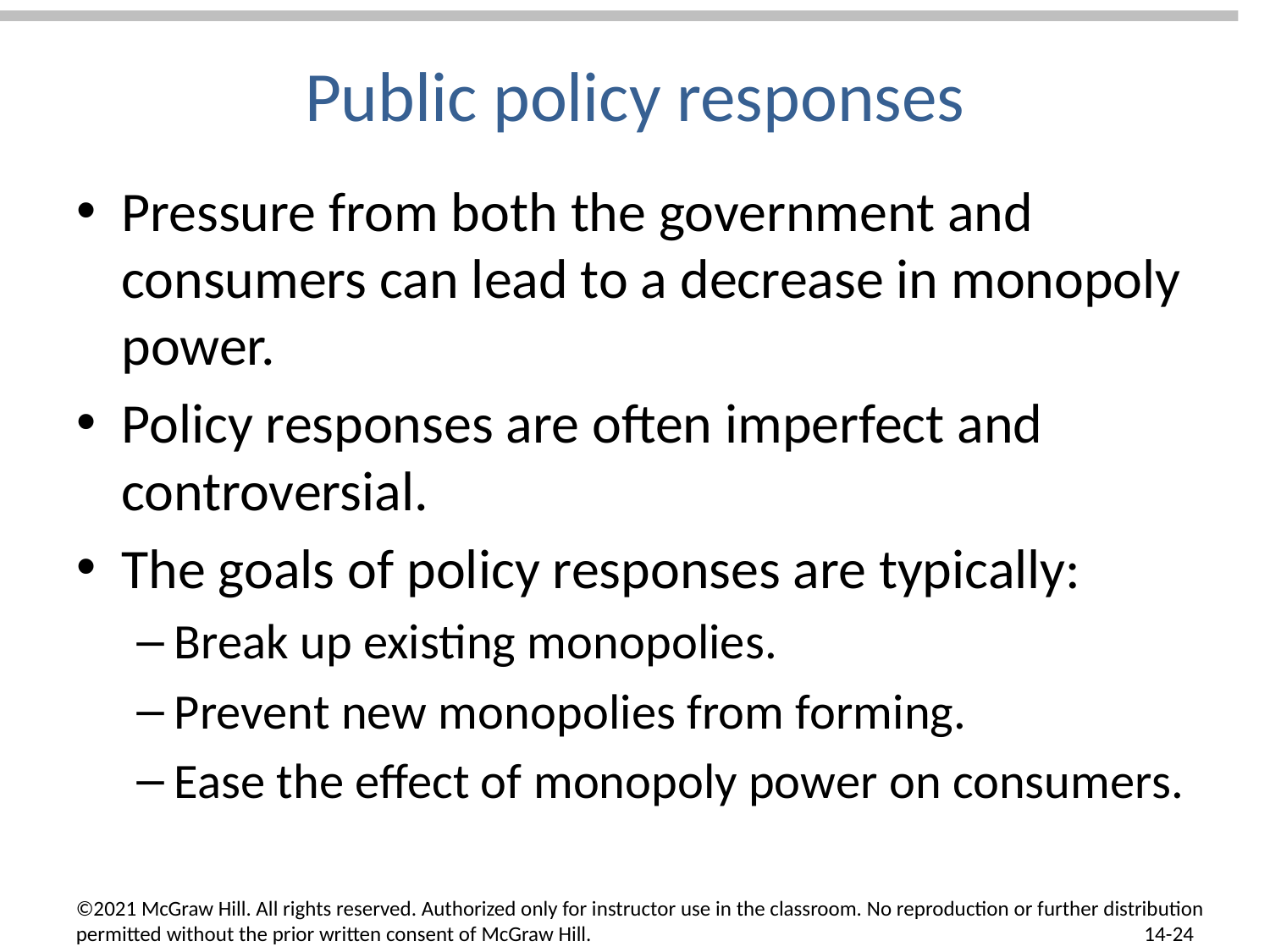

# Public policy responses
Pressure from both the government and consumers can lead to a decrease in monopoly power.
Policy responses are often imperfect and controversial.
The goals of policy responses are typically:
Break up existing monopolies.
Prevent new monopolies from forming.
Ease the effect of monopoly power on consumers.